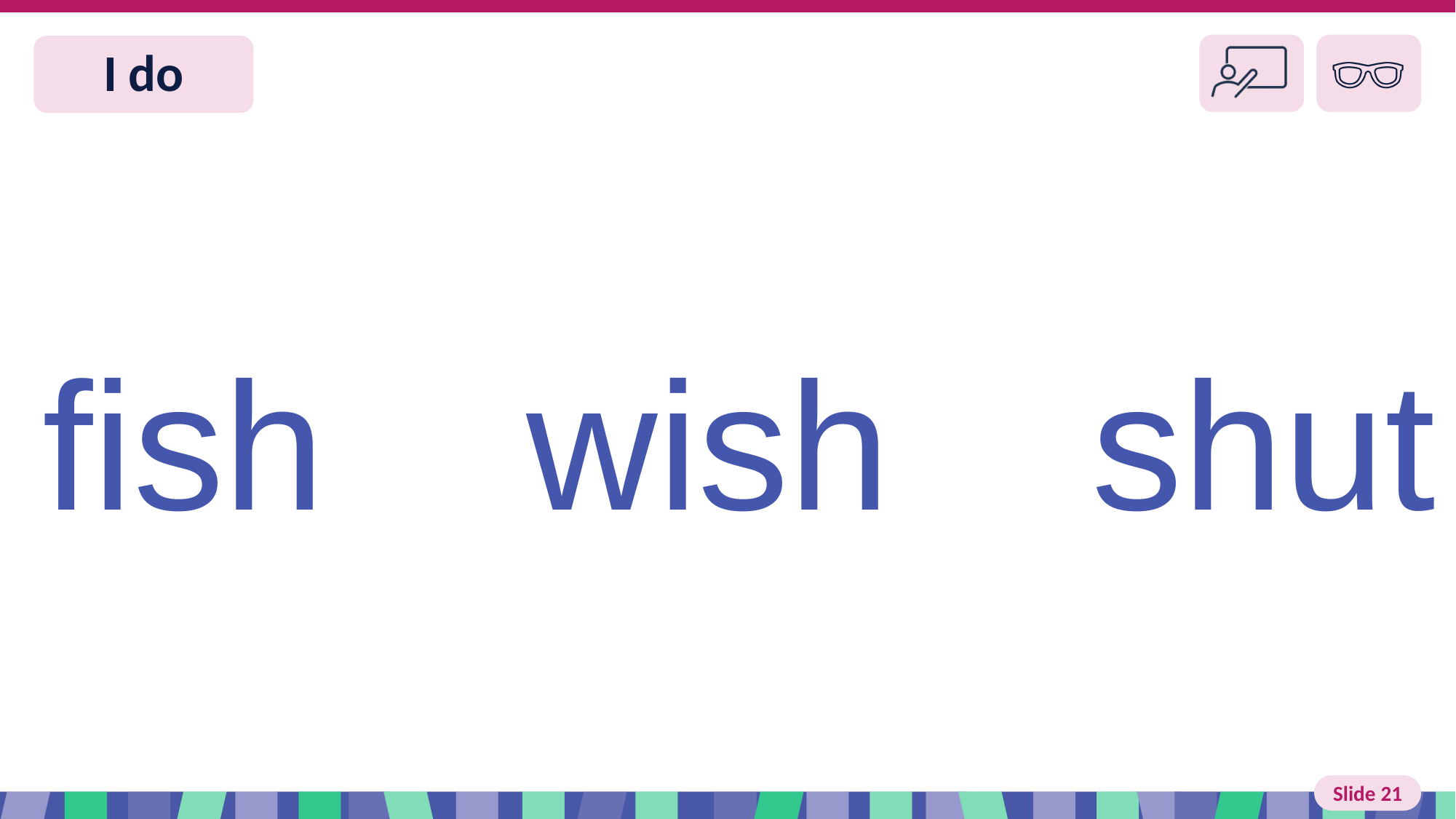

# Slide 21 I do
fish    wish    shut